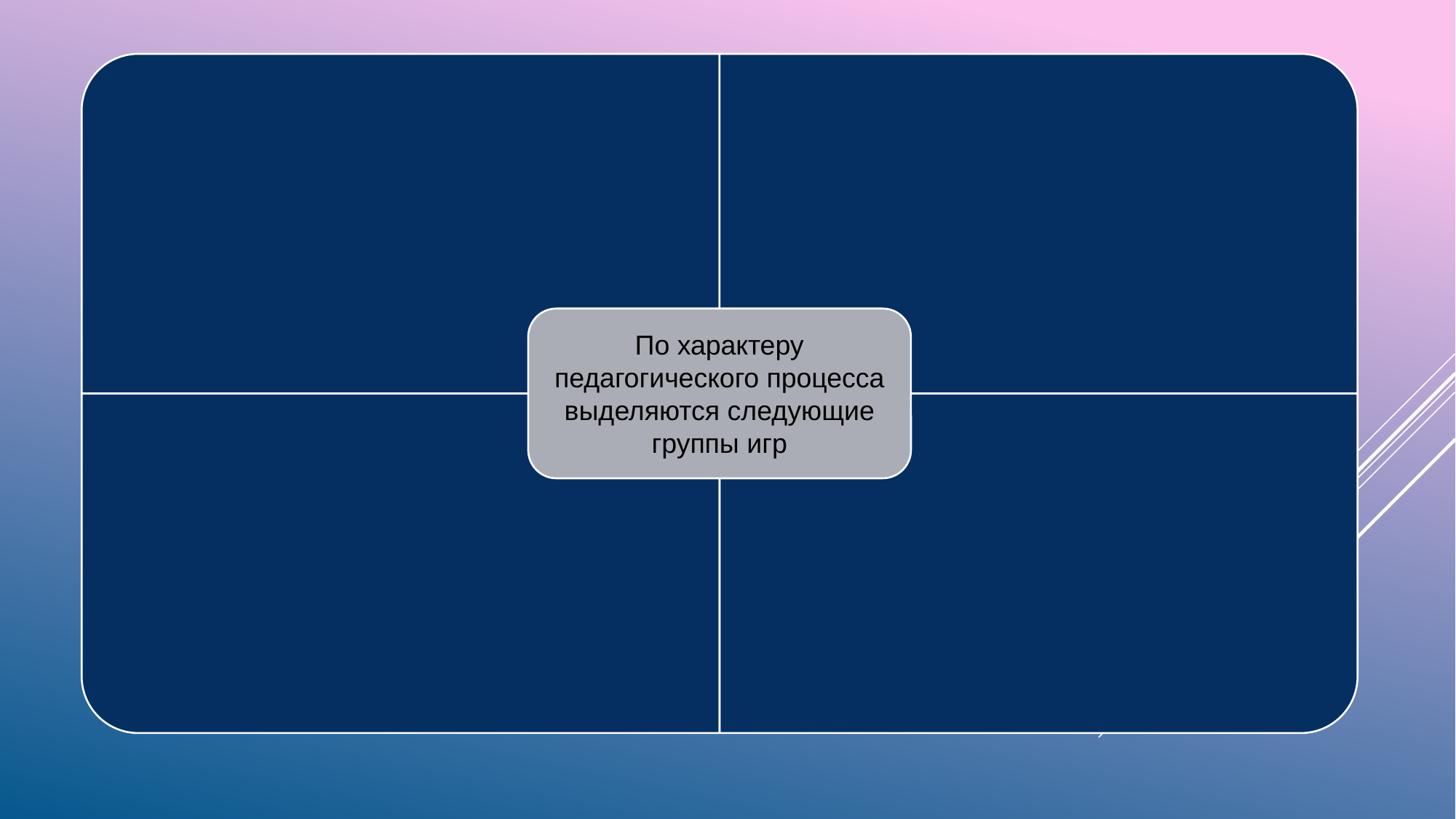

По характеру педагогического процесса выделяются следующие группы игр
в) репродуктивные, продуктивные, творческие;
: